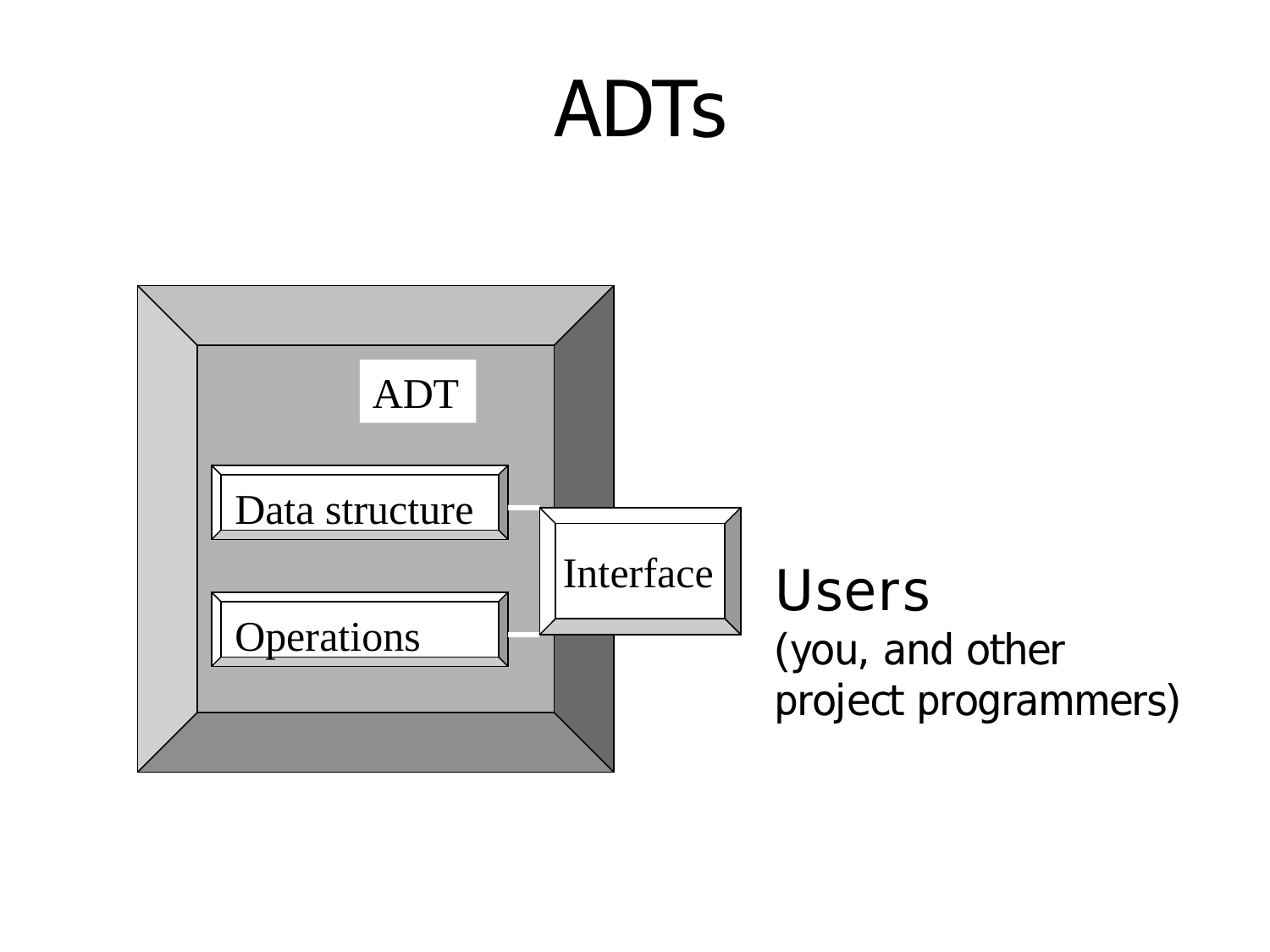

# ADTs

ADT

Data structure

Interface
Users
(you, and other
project programmers)

Operations